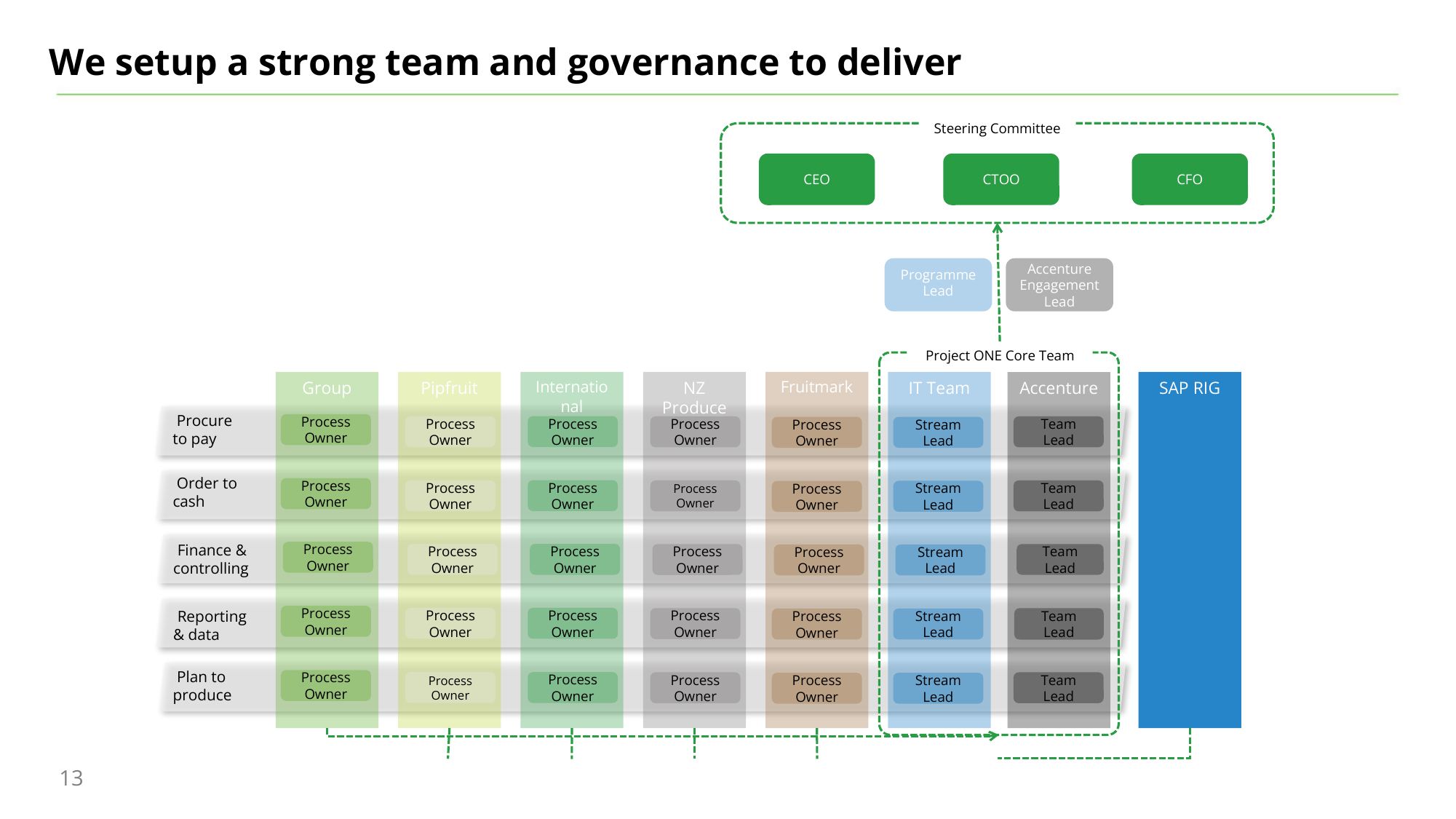

We setup a strong team and governance to deliver
Steering Committee

CEO
CTOO
CFO
Accenture Engagement Lead
Programme Lead
Project ONE Core Team

Group
Process Owner
Process Owner
Process Owner
Process Owner
Process Owner
Pipfruit
Process Owner
Process Owner
Process Owner
Process Owner
Process Owner
SAP RIG
International
Process Owner
Process Owner
Process Owner
Process Owner
Process Owner
NZ Produce
Process Owner
Process Owner
Process Owner
Process Owner
Process Owner
Fruitmark
Process Owner
Process Owner
Process Owner
Process Owner
Process Owner
IT Team
Stream Lead
Stream Lead
Stream Lead
Stream Lead
Stream Lead
Accenture
Team Lead
Team Lead
Team Lead
Team Lead
Team Lead

 Procure to pay

 Order to cash

 Finance & controlling

 Reporting & data

 Plan to produce
13

13